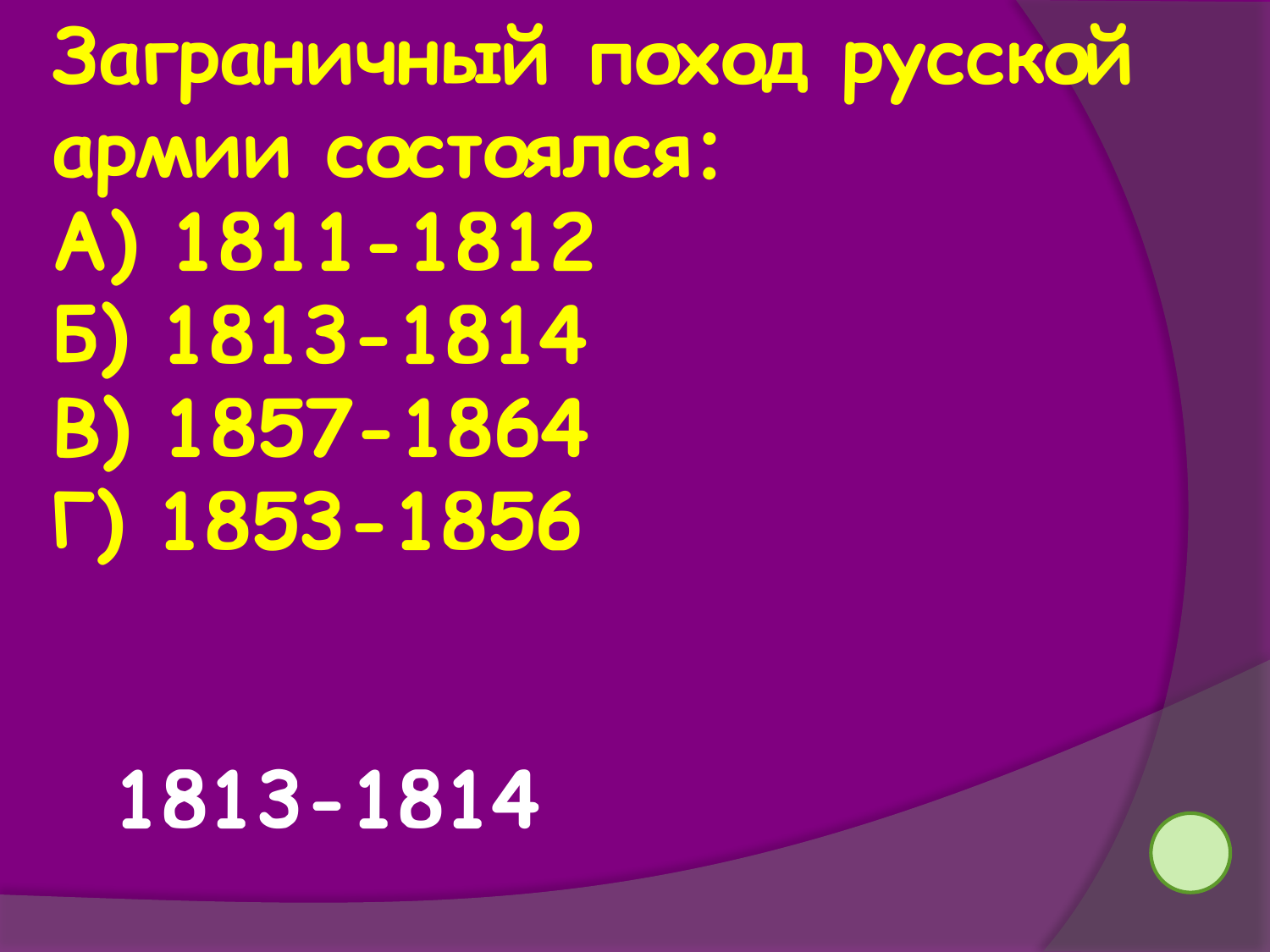

Заграничный поход русской армии состоялся:
А) 1811-1812
Б) 1813-1814
В) 1857-1864
Г) 1853-1856

1813-1814